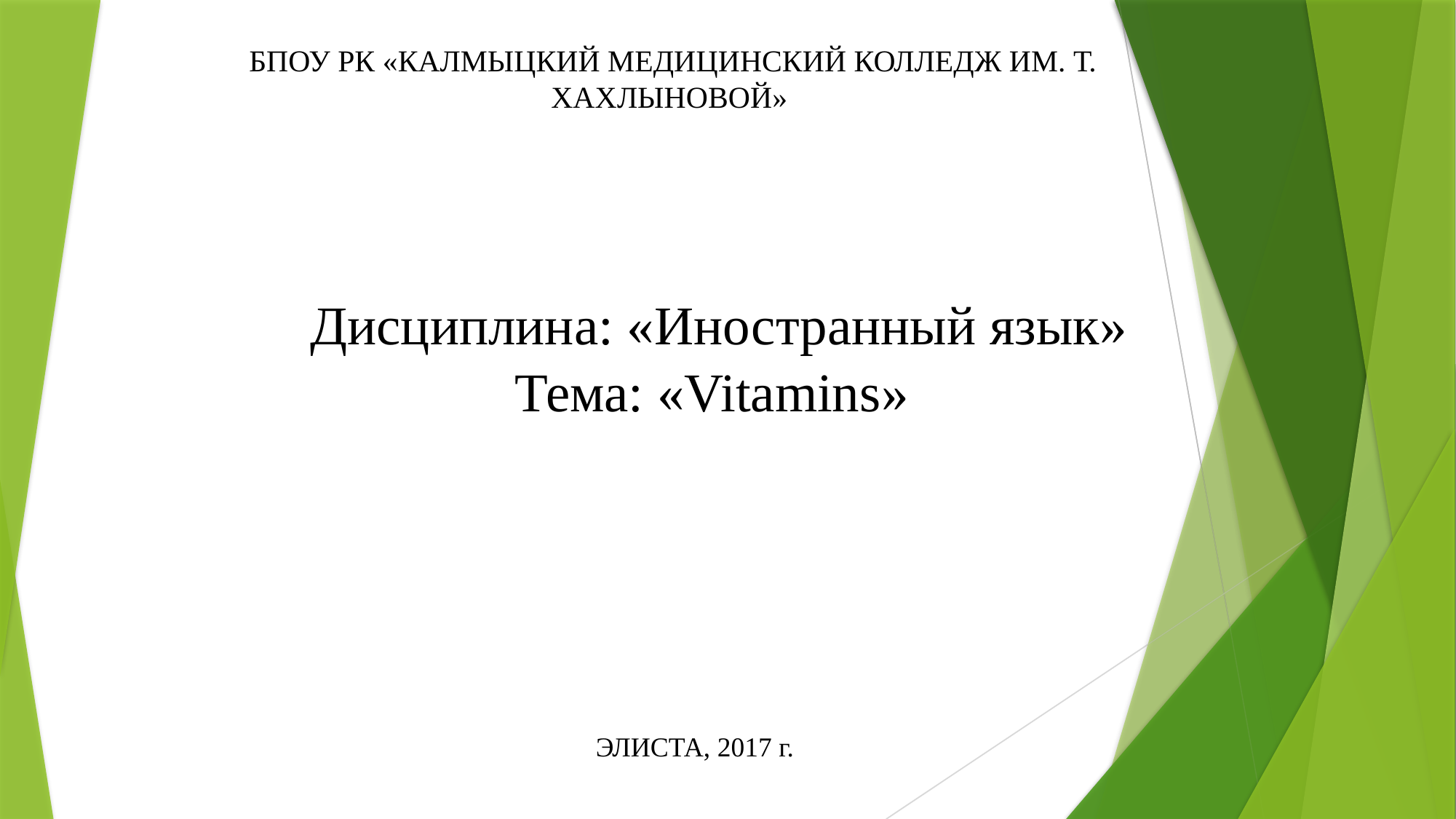

БПОУ РК «КАЛМЫЦКИЙ МЕДИЦИНСКИЙ КОЛЛЕДЖ ИМ. Т. ХАХЛЫНОВОЙ»
 Дисциплина: «Иностранный язык»
Тема: «Vitamins»
 ЭЛИСТА, 2017 г.